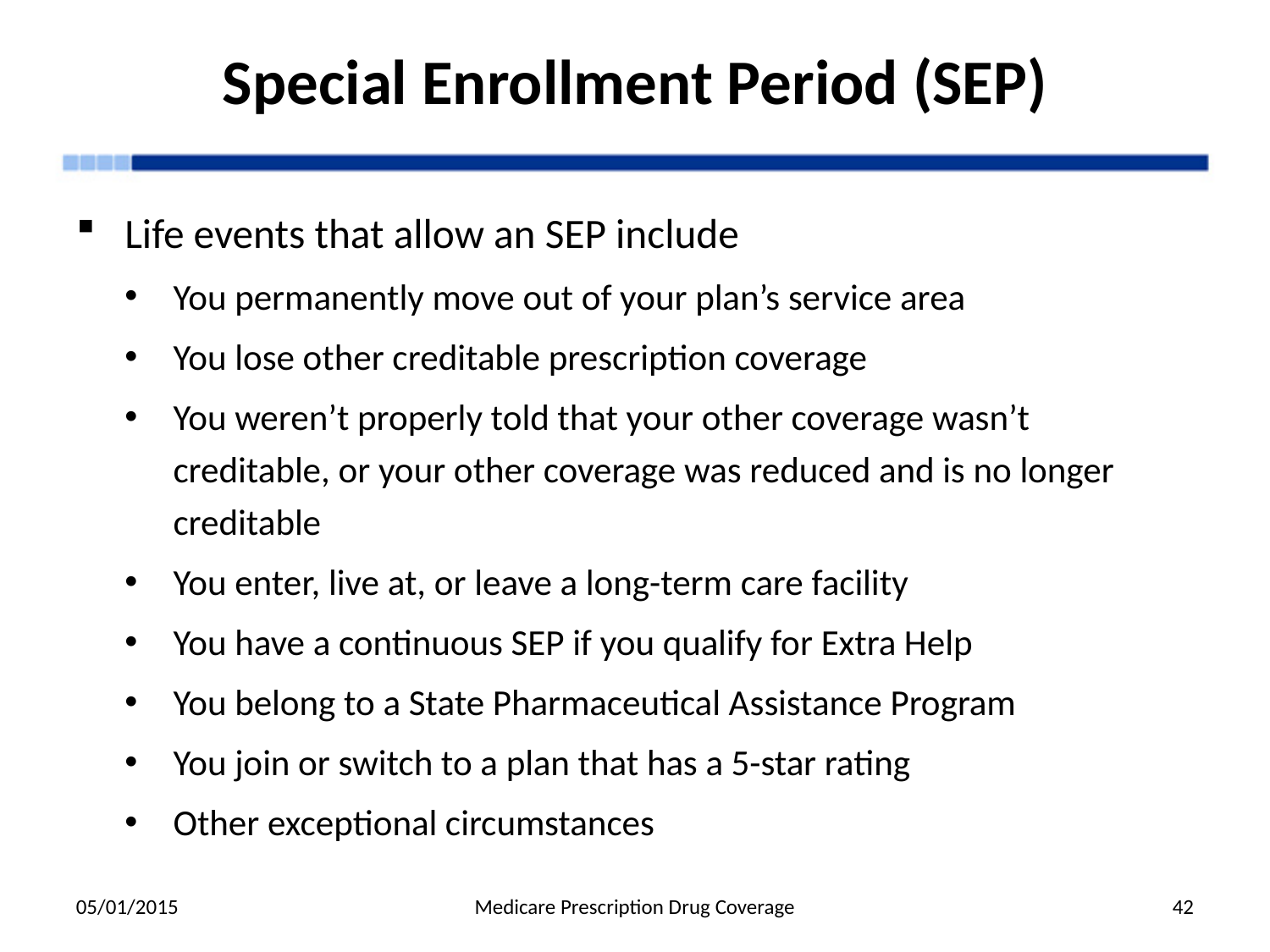

# Special Enrollment Period (SEP)
Life events that allow an SEP include
You permanently move out of your plan’s service area
You lose other creditable prescription coverage
You weren’t properly told that your other coverage wasn’t creditable, or your other coverage was reduced and is no longer creditable
You enter, live at, or leave a long-term care facility
You have a continuous SEP if you qualify for Extra Help
You belong to a State Pharmaceutical Assistance Program
You join or switch to a plan that has a 5-star rating
Other exceptional circumstances

05/01/2015
Medicare Prescription Drug Coverage
42